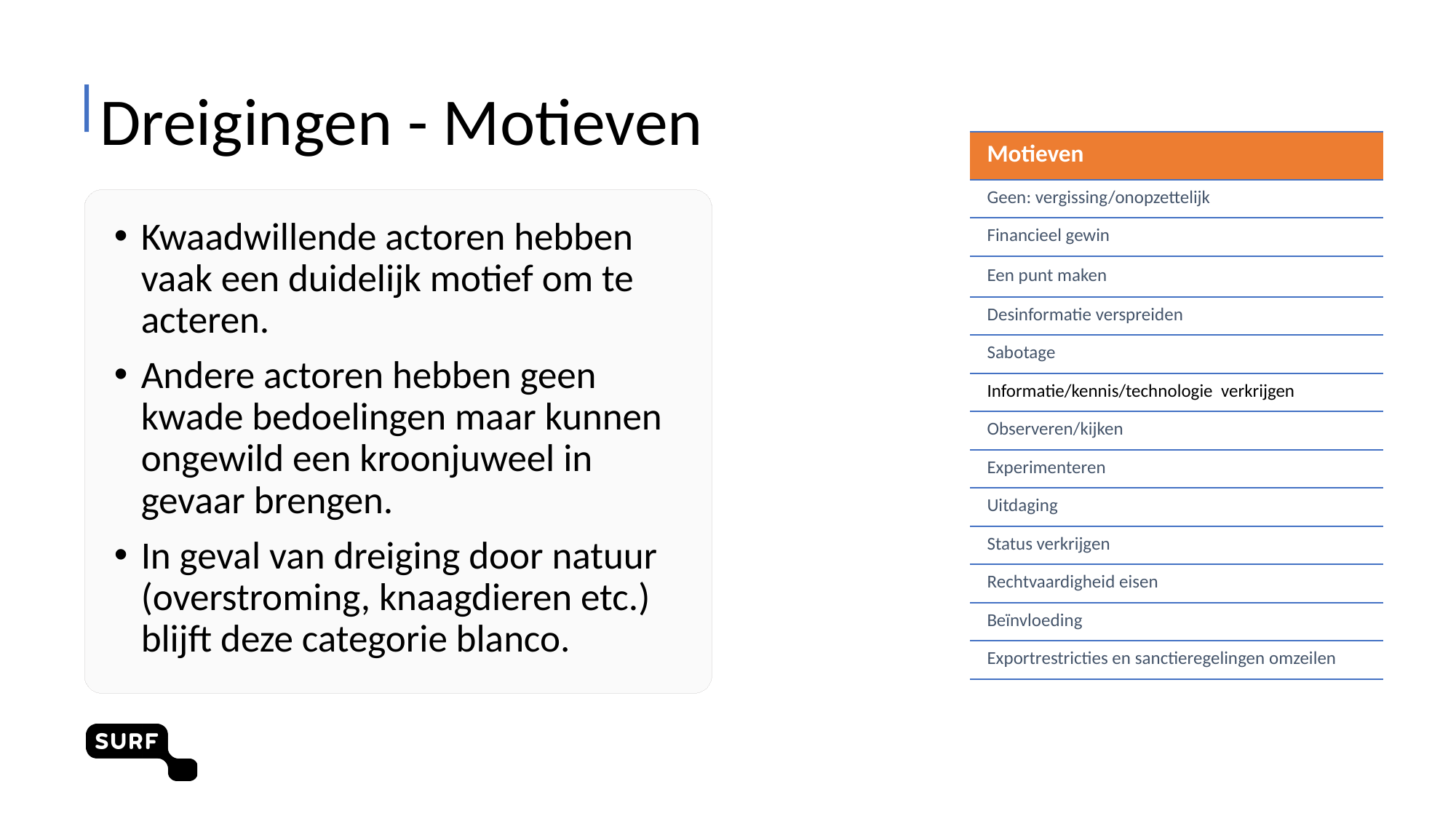

# Dreigingen - Motieven
| Motieven |
| --- |
| Geen: vergissing/onopzettelijk |
| Financieel gewin |
| Een punt maken |
| Desinformatie verspreiden |
| Sabotage |
| Informatie/kennis/technologie verkrijgen |
| Observeren/kijken |
| Experimenteren |
| Uitdaging |
| Status verkrijgen |
| Rechtvaardigheid eisen |
| Beïnvloeding |
| Exportrestricties en sanctieregelingen omzeilen |
Kwaadwillende actoren hebben vaak een duidelijk motief om te acteren.
Andere actoren hebben geen kwade bedoelingen maar kunnen ongewild een kroonjuweel in gevaar brengen.
In geval van dreiging door natuur (overstroming, knaagdieren etc.) blijft deze categorie blanco.